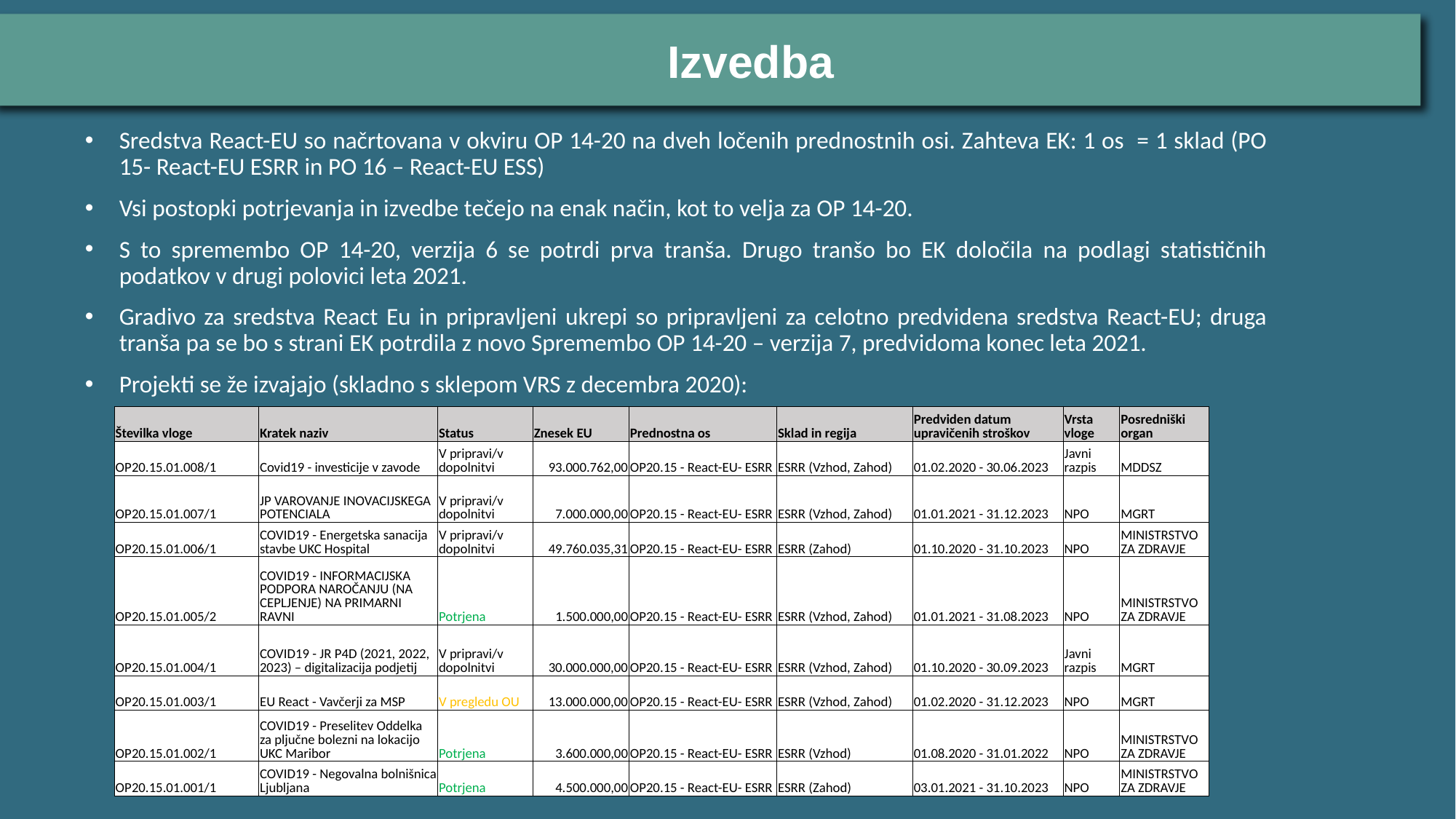

Izvedba
Sredstva React-EU so načrtovana v okviru OP 14-20 na dveh ločenih prednostnih osi. Zahteva EK: 1 os  = 1 sklad (PO 15- React-EU ESRR in PO 16 – React-EU ESS)
Vsi postopki potrjevanja in izvedbe tečejo na enak način, kot to velja za OP 14-20.
S to spremembo OP 14-20, verzija 6 se potrdi prva tranša. Drugo tranšo bo EK določila na podlagi statističnih podatkov v drugi polovici leta 2021.
Gradivo za sredstva React Eu in pripravljeni ukrepi so pripravljeni za celotno predvidena sredstva React-EU; druga tranša pa se bo s strani EK potrdila z novo Spremembo OP 14-20 – verzija 7, predvidoma konec leta 2021.
Projekti se že izvajajo (skladno s sklepom VRS z decembra 2020):

### Chart

| Category |
|---|

| Številka vloge | Kratek naziv | Status | Znesek EU | Prednostna os | Sklad in regija | Predviden datum upravičenih stroškov | Vrsta vloge | Posredniški organ |
| --- | --- | --- | --- | --- | --- | --- | --- | --- |
| OP20.15.01.008/1 | Covid19 - investicije v zavode | V pripravi/v dopolnitvi | 93.000.762,00 | OP20.15 - React-EU- ESRR | ESRR (Vzhod, Zahod) | 01.02.2020 - 30.06.2023 | Javni razpis | MDDSZ |
| OP20.15.01.007/1 | JP VAROVANJE INOVACIJSKEGA POTENCIALA | V pripravi/v dopolnitvi | 7.000.000,00 | OP20.15 - React-EU- ESRR | ESRR (Vzhod, Zahod) | 01.01.2021 - 31.12.2023 | NPO | MGRT |
| OP20.15.01.006/1 | COVID19 - Energetska sanacija stavbe UKC Hospital | V pripravi/v dopolnitvi | 49.760.035,31 | OP20.15 - React-EU- ESRR | ESRR (Zahod) | 01.10.2020 - 31.10.2023 | NPO | MINISTRSTVO ZA ZDRAVJE |
| OP20.15.01.005/2 | COVID19 - INFORMACIJSKA PODPORA NAROČANJU (NA CEPLJENJE) NA PRIMARNI RAVNI | Potrjena | 1.500.000,00 | OP20.15 - React-EU- ESRR | ESRR (Vzhod, Zahod) | 01.01.2021 - 31.08.2023 | NPO | MINISTRSTVO ZA ZDRAVJE |
| OP20.15.01.004/1 | COVID19 - JR P4D (2021, 2022, 2023) – digitalizacija podjetij | V pripravi/v dopolnitvi | 30.000.000,00 | OP20.15 - React-EU- ESRR | ESRR (Vzhod, Zahod) | 01.10.2020 - 30.09.2023 | Javni razpis | MGRT |
| OP20.15.01.003/1 | EU React - Vavčerji za MSP | V pregledu OU | 13.000.000,00 | OP20.15 - React-EU- ESRR | ESRR (Vzhod, Zahod) | 01.02.2020 - 31.12.2023 | NPO | MGRT |
| OP20.15.01.002/1 | COVID19 - Preselitev Oddelka za pljučne bolezni na lokacijo UKC Maribor | Potrjena | 3.600.000,00 | OP20.15 - React-EU- ESRR | ESRR (Vzhod) | 01.08.2020 - 31.01.2022 | NPO | MINISTRSTVO ZA ZDRAVJE |
| OP20.15.01.001/1 | COVID19 - Negovalna bolnišnica Ljubljana | Potrjena | 4.500.000,00 | OP20.15 - React-EU- ESRR | ESRR (Zahod) | 03.01.2021 - 31.10.2023 | NPO | MINISTRSTVO ZA ZDRAVJE |